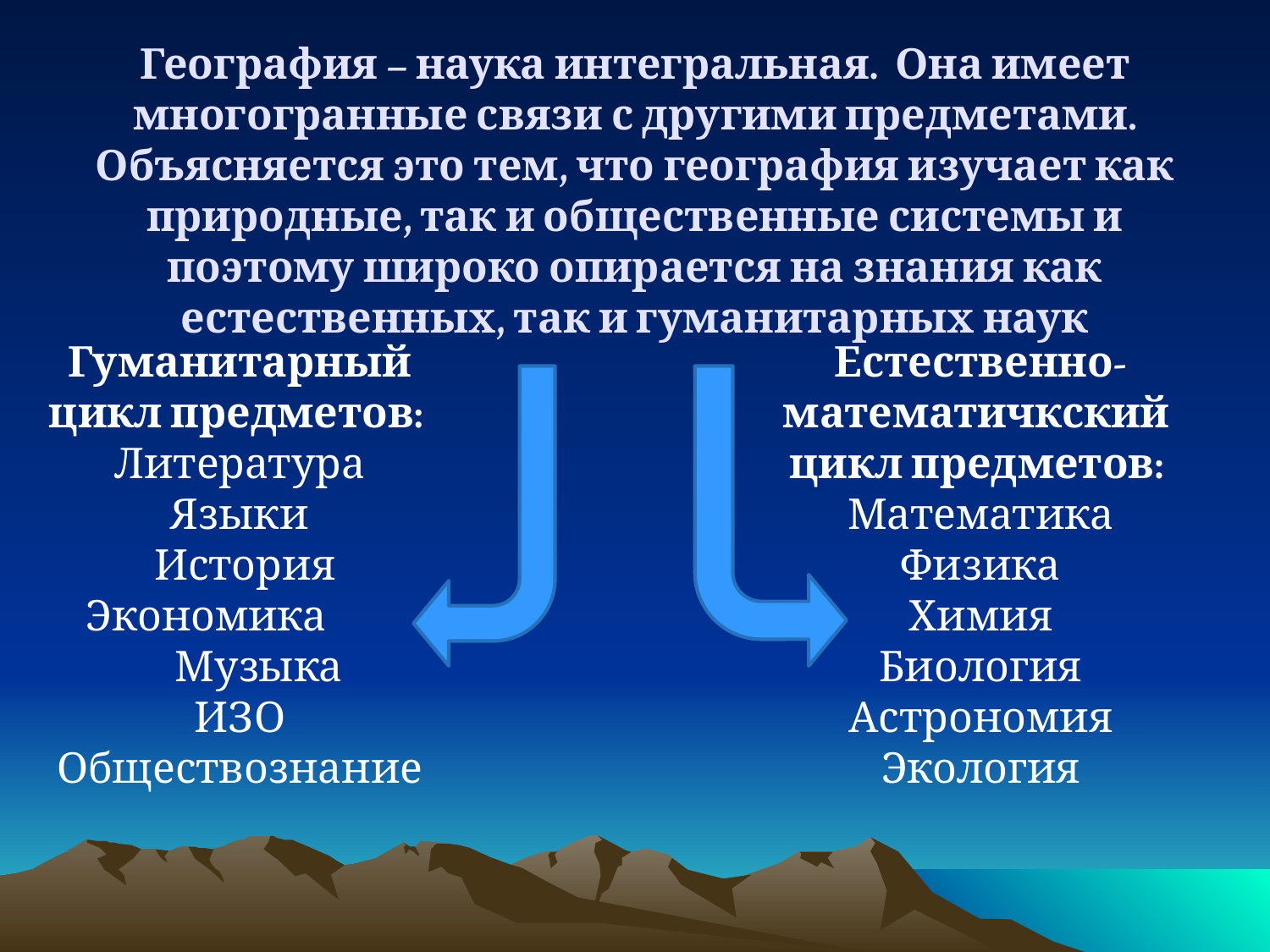

# География – наука интегральная.  Она имеет многогранные связи с другими предметами. Объясняется это тем, что география изучает как природные, так и общественные системы и поэтому широко опирается на знания как естественных, так и гуманитарных наук
Гуманитарный цикл предметов:
Литература
Языки
  История
Экономика
     Музыка
ИЗО
 Обществознание
Естественно-математичкский  цикл предметов:
Математика
Физика
 Химия
Биология
Астрономия
Экология